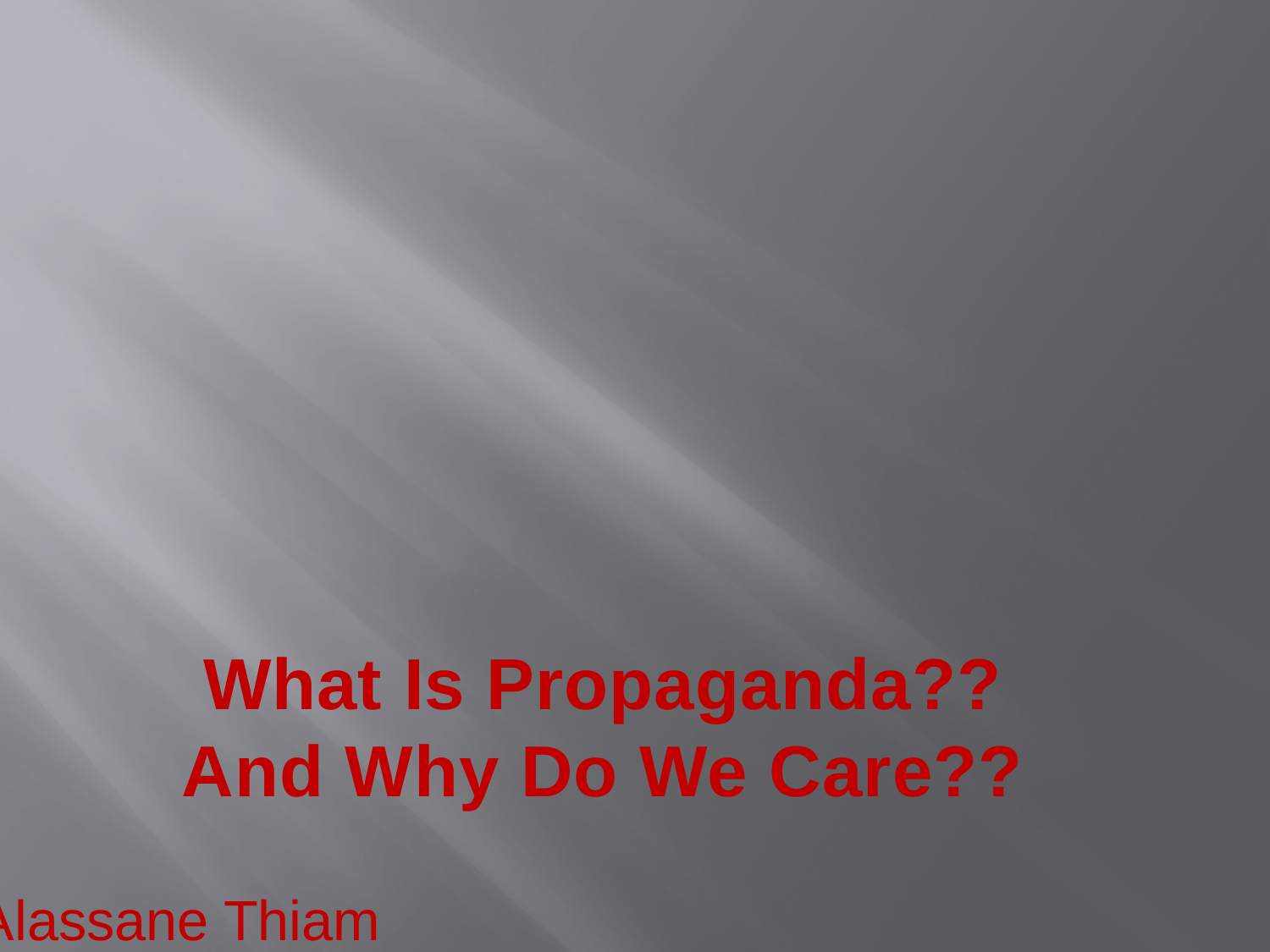

# What Is Propaganda?? And Why Do We Care??
-Alassane Thiam